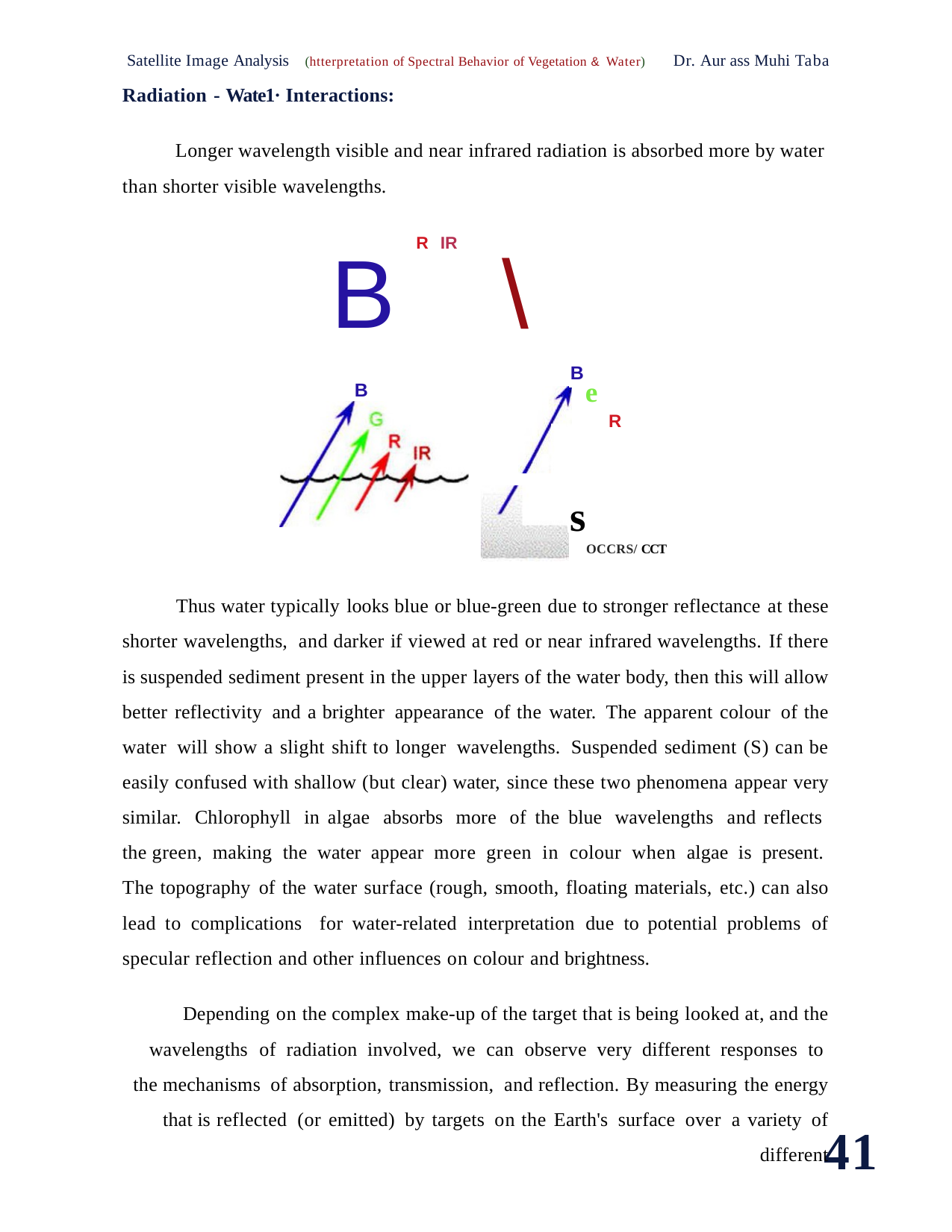

Satellite Image Analysis    (htterpretation of Spectral Behavior of Vegetation & Water)	Dr. Aur ass Muhi Taba

Radiation - Wate1· Interactions:

Longer wavelength visible and near infrared radiation is absorbed more by water than shorter visible wavelengths.

R  IR
B	\
B
e
B

R

s
OCCRS/ CCT

Thus water typically looks blue or blue-green due to stronger reflectance at these shorter wavelengths,  and darker if viewed at red or near infrared wavelengths. If there is suspended sediment present in the upper layers of the water body, then this will allow better reflectivity  and a brighter  appearance  of the water.  The apparent colour  of the water  will show a slight shift to longer  wavelengths.  Suspended sediment (S) can be easily confused with shallow (but clear) water, since these two phenomena appear very similar.  Chlorophyll  in algae  absorbs  more  of the blue  wavelengths  and reflects  the green,  making  the  water  appear  more  green  in  colour  when  algae  is  present.  The topography of the water surface (rough, smooth, floating materials, etc.) can also lead to complications  for water-related interpretation due to potential problems of specular reflection and other influences on colour and brightness.

Depending on the complex make-up of the target that is being looked at, and the wavelengths  of  radiation  involved,  we  can  observe  very  different  responses  to  the mechanisms  of absorption, transmission,  and reflection. By measuring the energy that is reflected  (or emitted)  by targets  on the Earth's  surface  over  a variety  of different
41